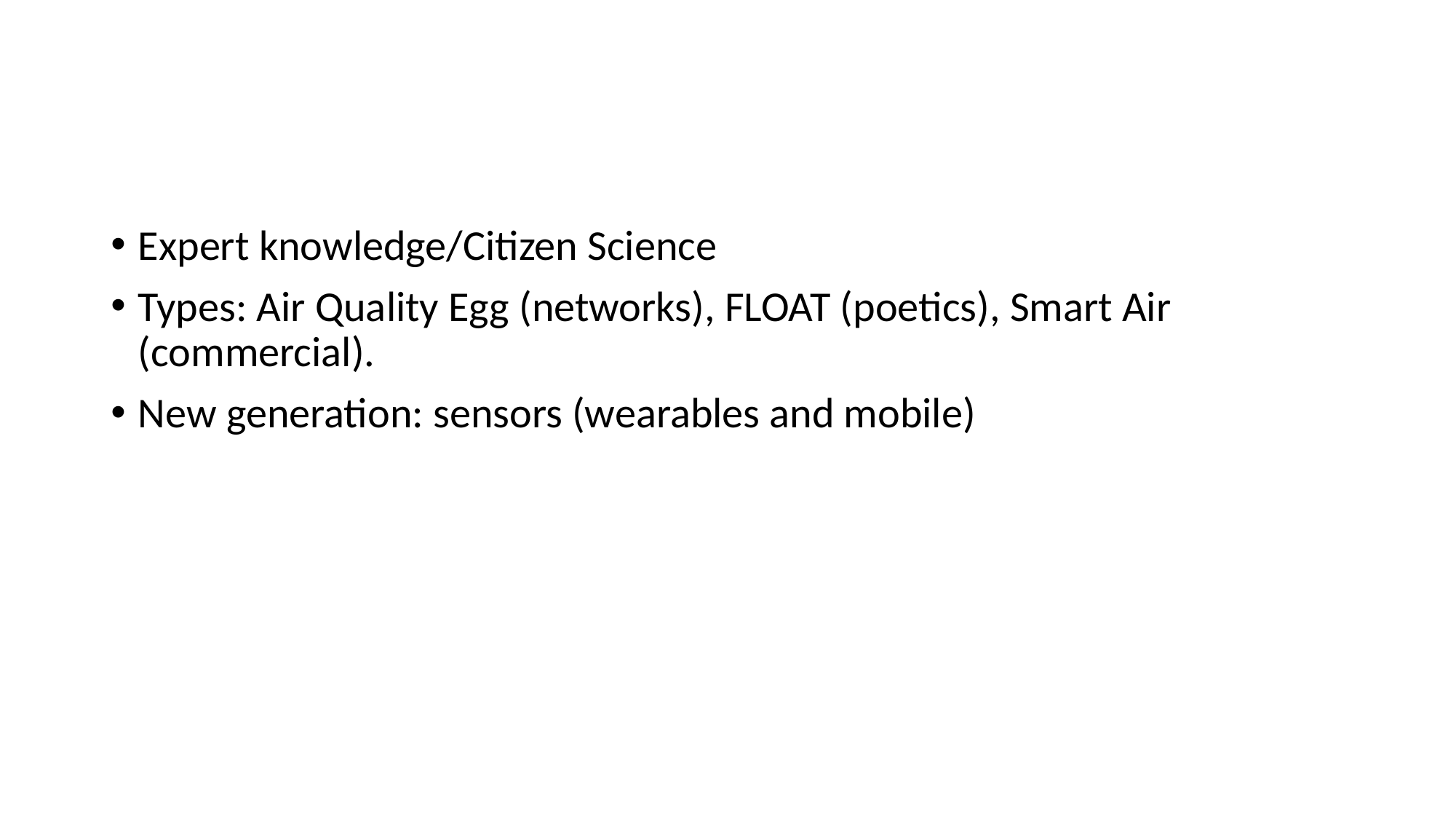

Expert knowledge/Citizen Science
Types: Air Quality Egg (networks), FLOAT (poetics), Smart Air (commercial).
New generation: sensors (wearables and mobile)